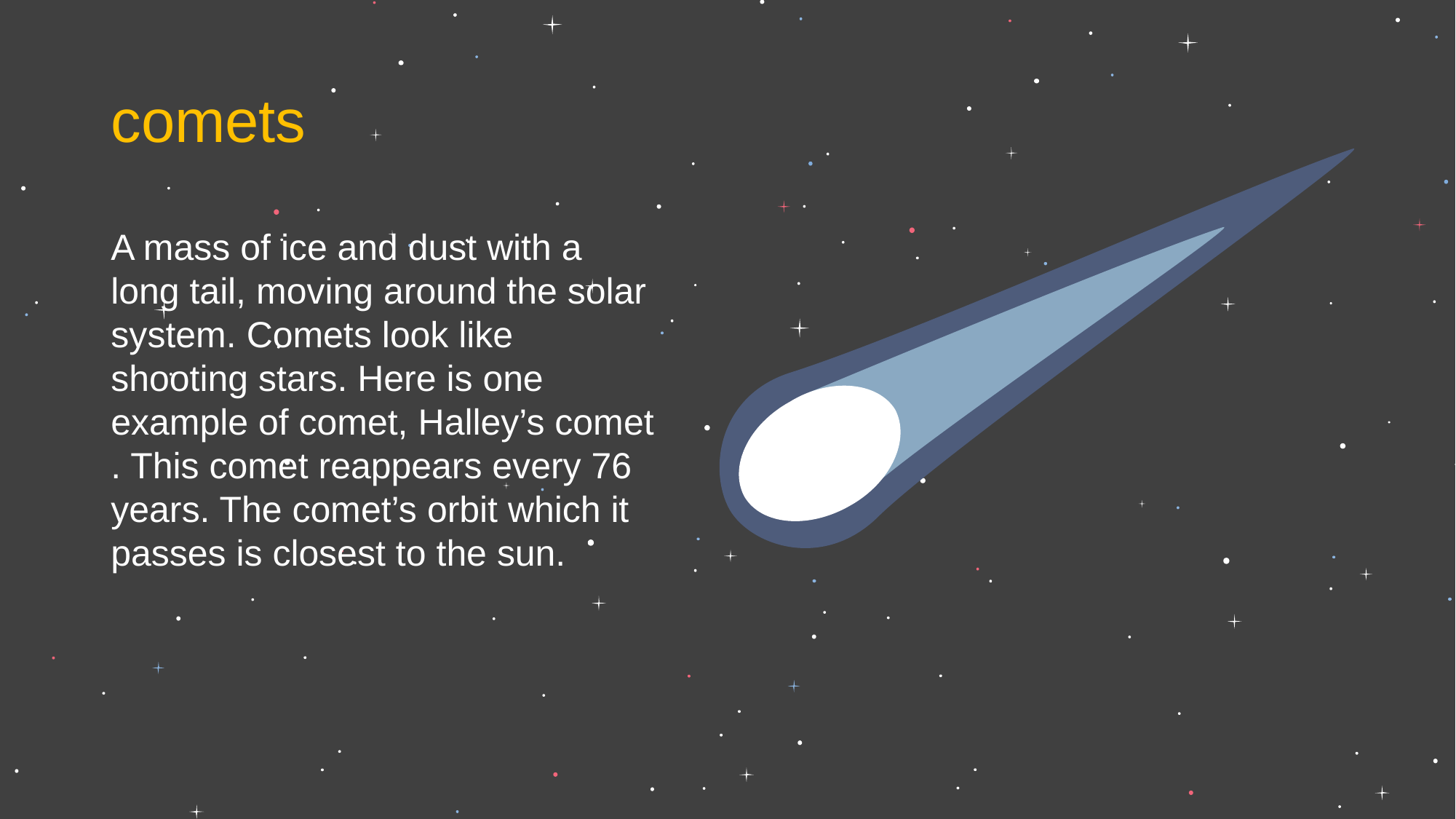

# comets

A mass of ice and dust with a long tail, moving around the solar system. Comets look like shooting stars. Here is one example of comet, Halley’s comet . This comet reappears every 76 years. The comet’s orbit which it passes is closest to the sun.